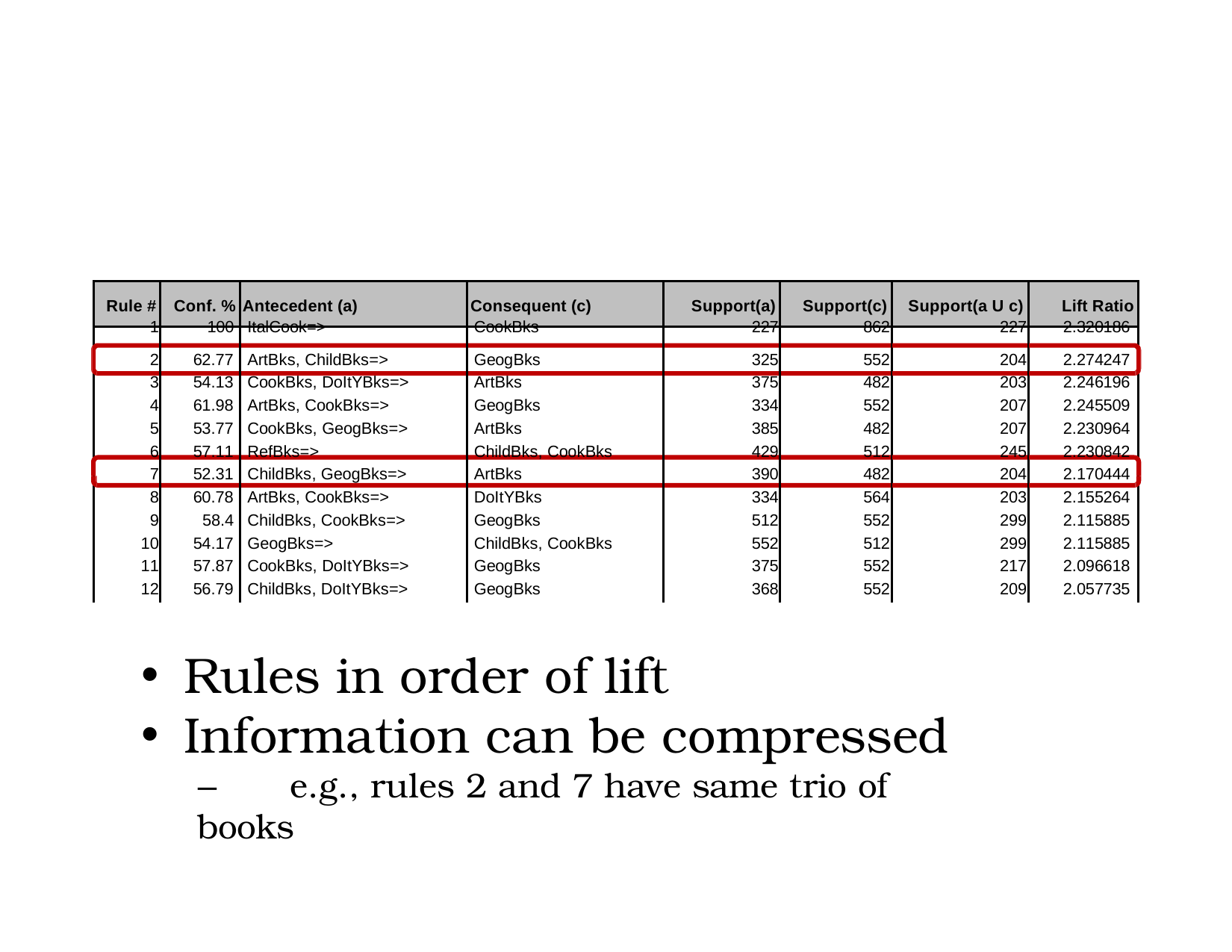

Rule #
Conf. % Antecedent (a)
Consequent (c)
Support(a)
Support(c)
Support(a U c)
Lift Ratio
| 1 | 100 | ItalCook=> | CookBks | 227 | 862 | 227 | 2.320186 |
| --- | --- | --- | --- | --- | --- | --- | --- |
| 2 | 62.77 | ArtBks, ChildBks=> | GeogBks | 325 | 552 | 204 | 2.274247 |
| 3 | 54.13 | CookBks, DoItYBks=> | ArtBks | 375 | 482 | 203 | 2.246196 |
| 4 | 61.98 | ArtBks, CookBks=> | GeogBks | 334 | 552 | 207 | 2.245509 |
| 5 | 53.77 | CookBks, GeogBks=> | ArtBks | 385 | 482 | 207 | 2.230964 |
| 6 | 57.11 | RefBks=> | ChildBks, CookBks | 429 | 512 | 245 | 2.230842 |
| 7 | 52.31 | ChildBks, GeogBks=> | ArtBks | 390 | 482 | 204 | 2.170444 |
| 8 | 60.78 | ArtBks, CookBks=> | DoItYBks | 334 | 564 | 203 | 2.155264 |
| 9 | 58.4 | ChildBks, CookBks=> | GeogBks | 512 | 552 | 299 | 2.115885 |
| 10 | 54.17 | GeogBks=> | ChildBks, CookBks | 552 | 512 | 299 | 2.115885 |
| 11 | 57.87 | CookBks, DoItYBks=> | GeogBks | 375 | 552 | 217 | 2.096618 |
| 12 | 56.79 | ChildBks, DoItYBks=> | GeogBks | 368 | 552 | 209 | 2.057735 |

Rules in order of lift
Information can be compressed
–	e.g., rules 2 and 7 have same trio of books